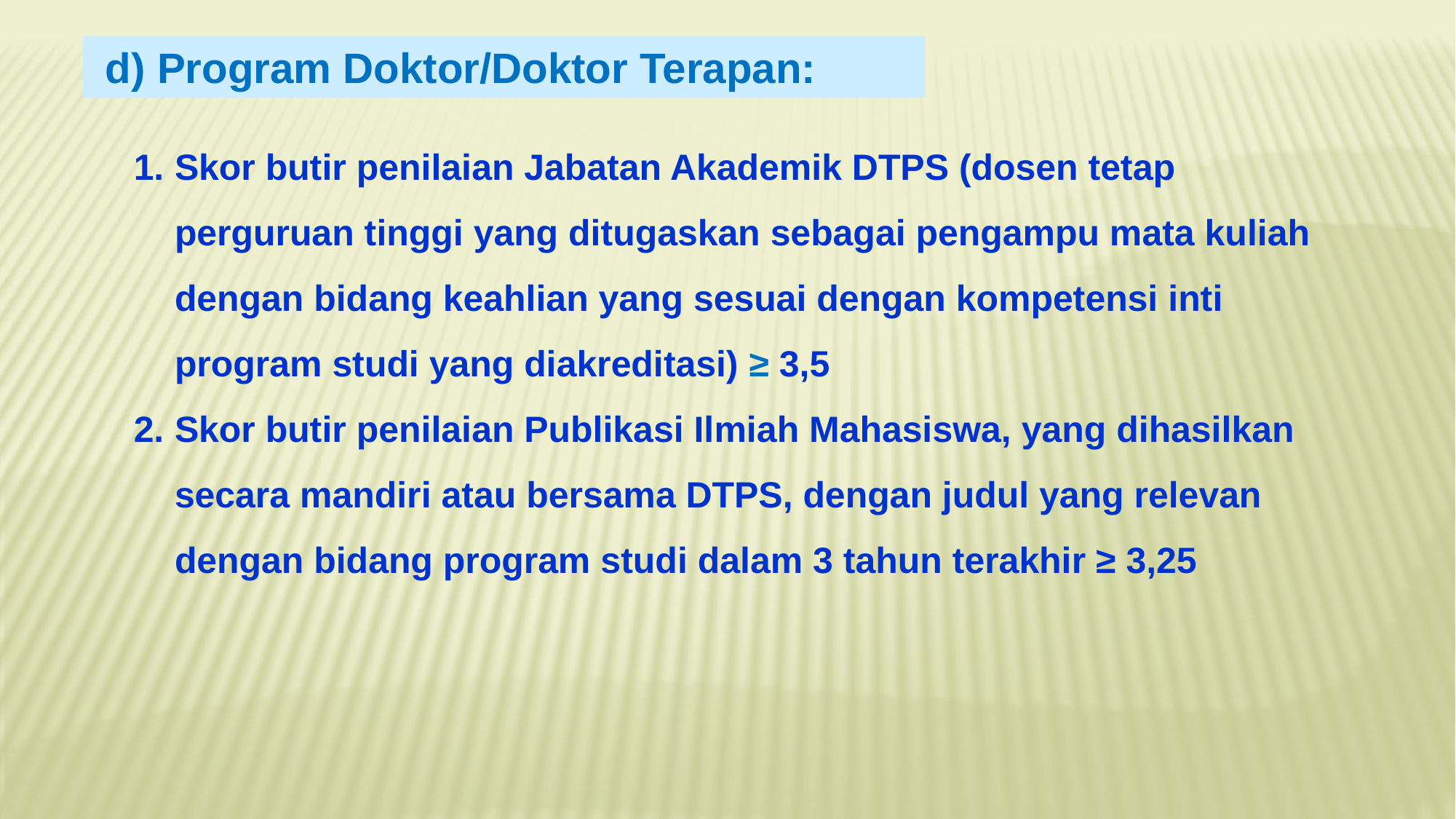

d) Program Doktor/Doktor Terapan:
Skor butir penilaian Jabatan Akademik DTPS (dosen tetap perguruan tinggi yang ditugaskan sebagai pengampu mata kuliah dengan bidang keahlian yang sesuai dengan kompetensi inti program studi yang diakreditasi) ≥ 3,5
Skor butir penilaian Publikasi Ilmiah Mahasiswa, yang dihasilkan secara mandiri atau bersama DTPS, dengan judul yang relevan dengan bidang program studi dalam 3 tahun terakhir ≥ 3,25